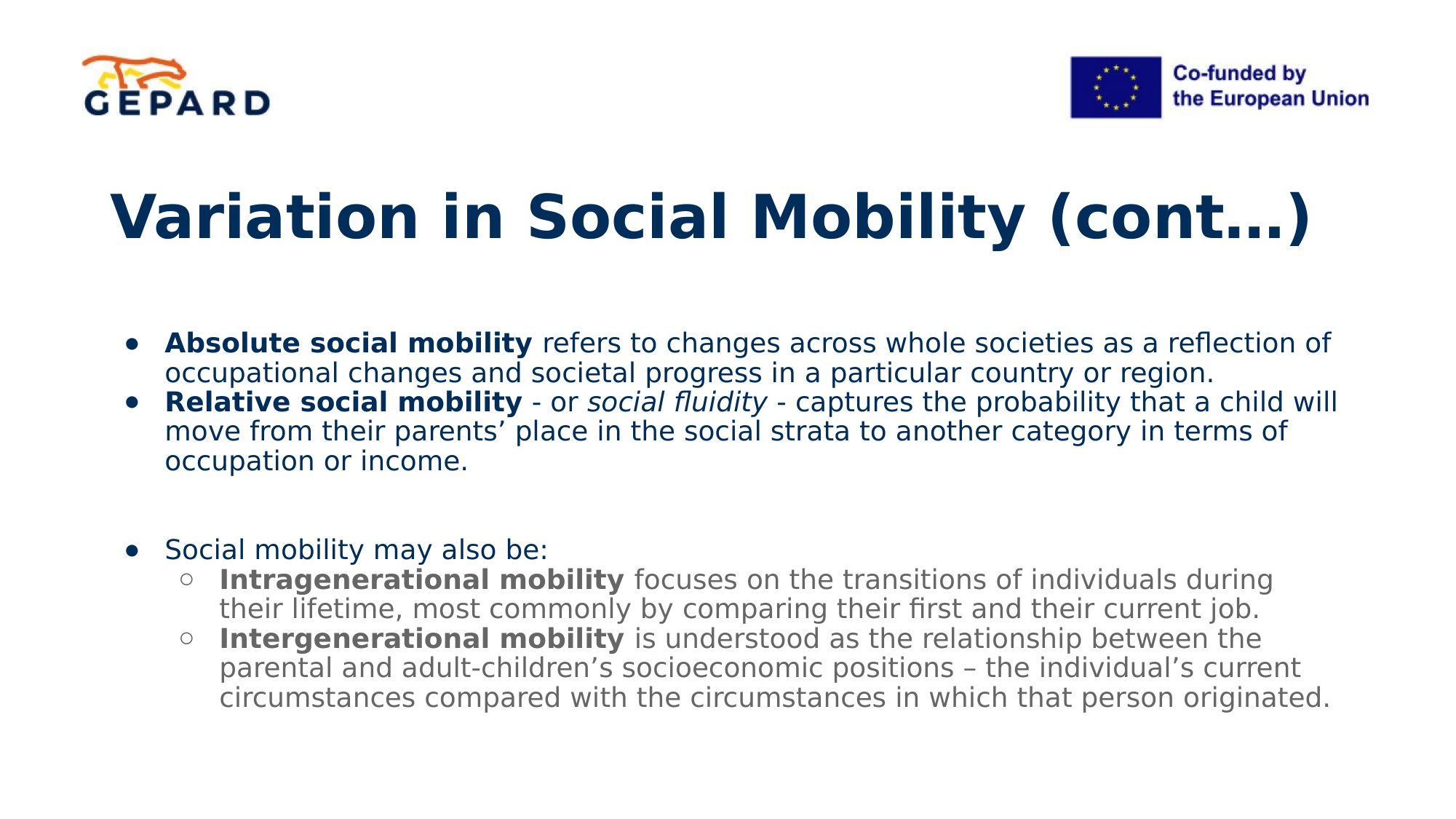

# Variation in Social Mobility (cont…)
Absolute social mobility refers to changes across whole societies as a reflection of occupational changes and societal progress in a particular country or region.
Relative social mobility - or social fluidity - captures the probability that a child will move from their parents’ place in the social strata to another category in terms of occupation or income.

Social mobility may also be:
Intragenerational mobility focuses on the transitions of individuals during their lifetime, most commonly by comparing their first and their current job.
Intergenerational mobility is understood as the relationship between the parental and adult-children’s socioeconomic positions – the individual’s current circumstances compared with the circumstances in which that person originated.